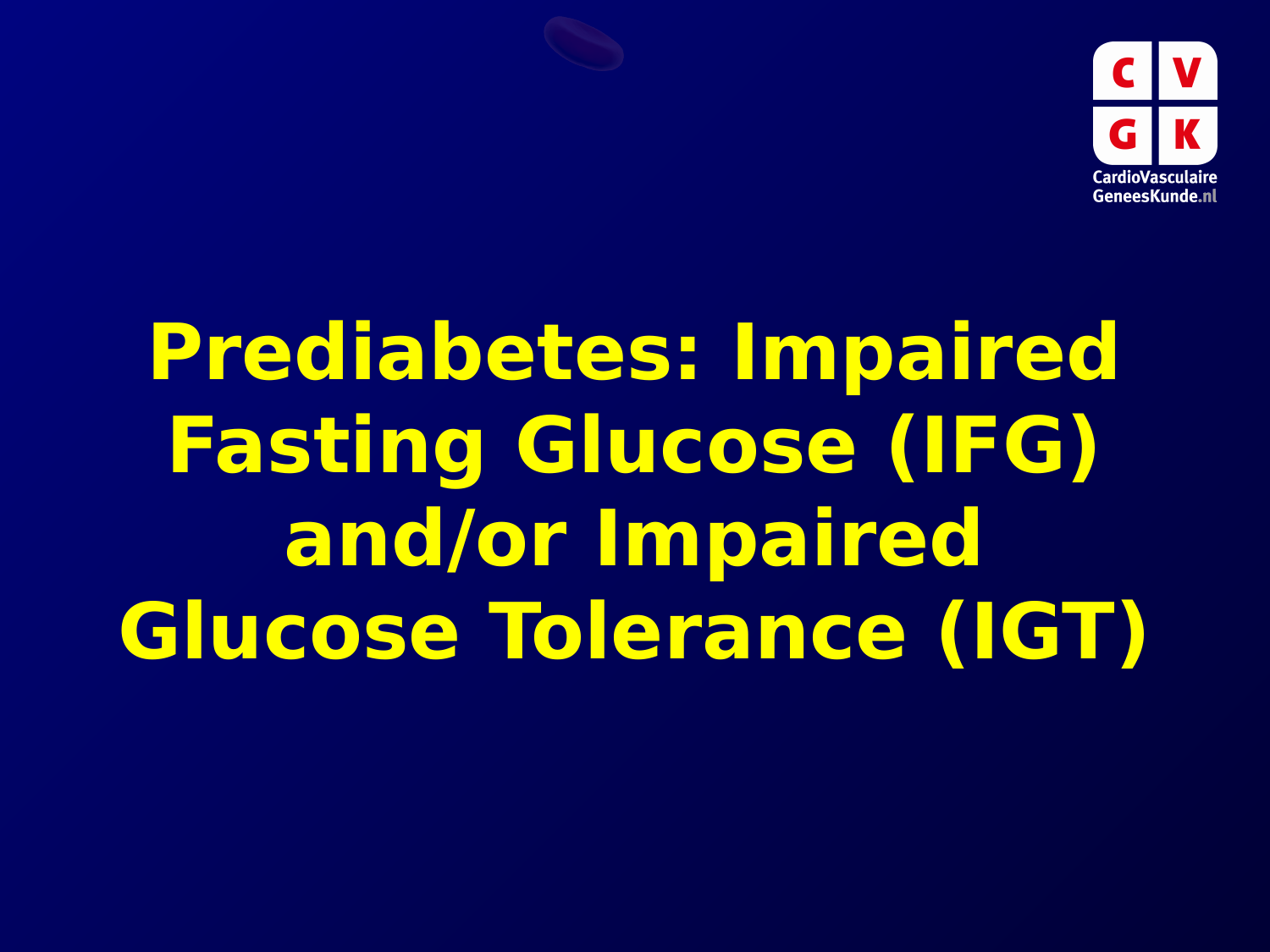

# Prediabetes: Impaired Fasting Glucose (IFG) and/or Impaired Glucose Tolerance (IGT)